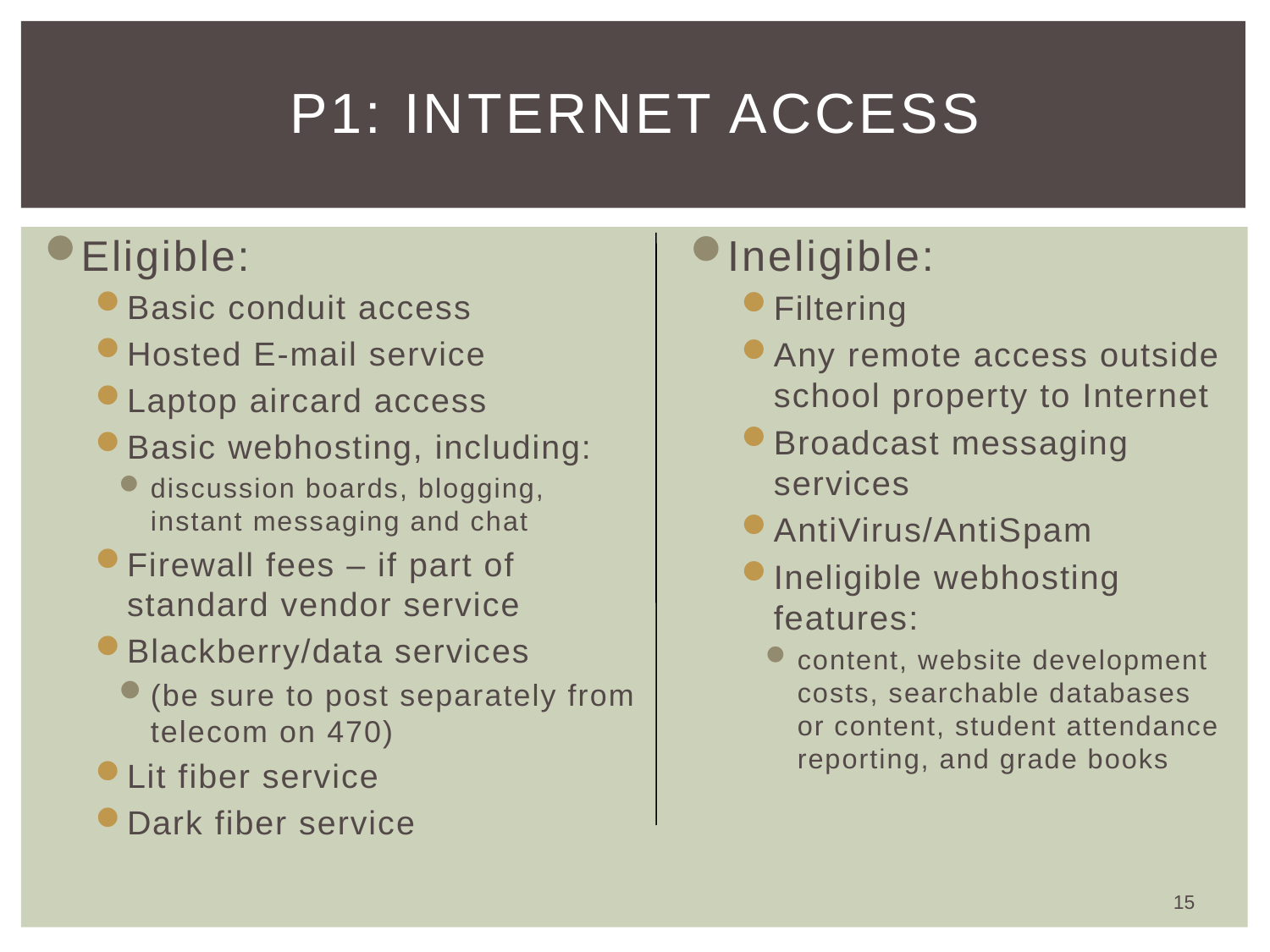

# P1: Internet Access
Eligible:
Basic conduit access
Hosted E-mail service
Laptop aircard access
Basic webhosting, including:
discussion boards, blogging, instant messaging and chat
Firewall fees – if part of standard vendor service
Blackberry/data services
(be sure to post separately from telecom on 470)
Lit fiber service
Dark fiber service

Ineligible:
Filtering
Any remote access outside school property to Internet
Broadcast messaging services
AntiVirus/AntiSpam
Ineligible webhosting features:
content, website development costs, searchable databases or content, student attendance reporting, and grade books

15